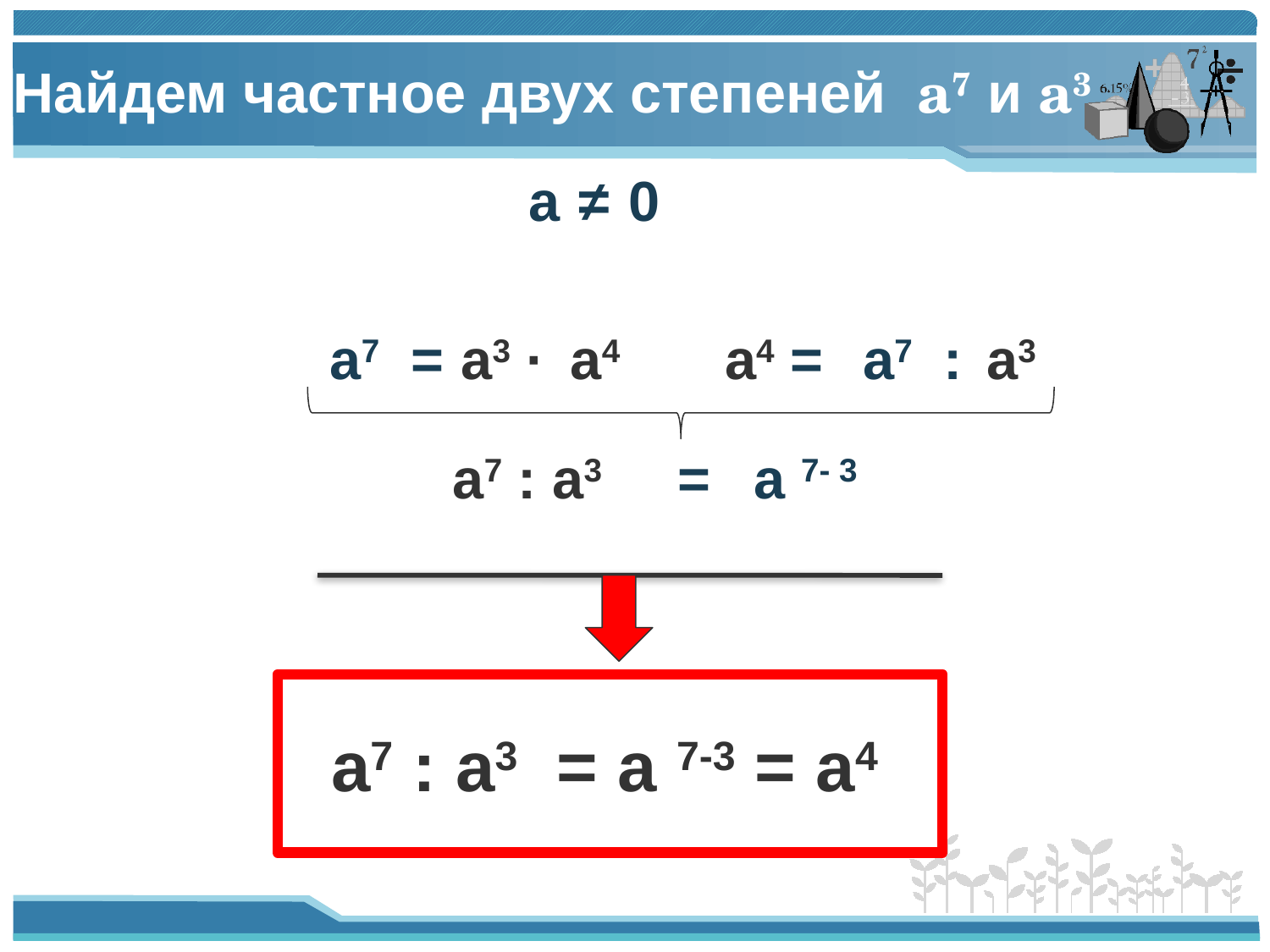

# Найдем частное двух степеней  a7 и a3

a ≠ 0
a7  =
a3 ∙
a4
a4 =
a7  :
a3
a7 : a3
=
a 7- 3

a7 : a3  = a 7-3 = a4